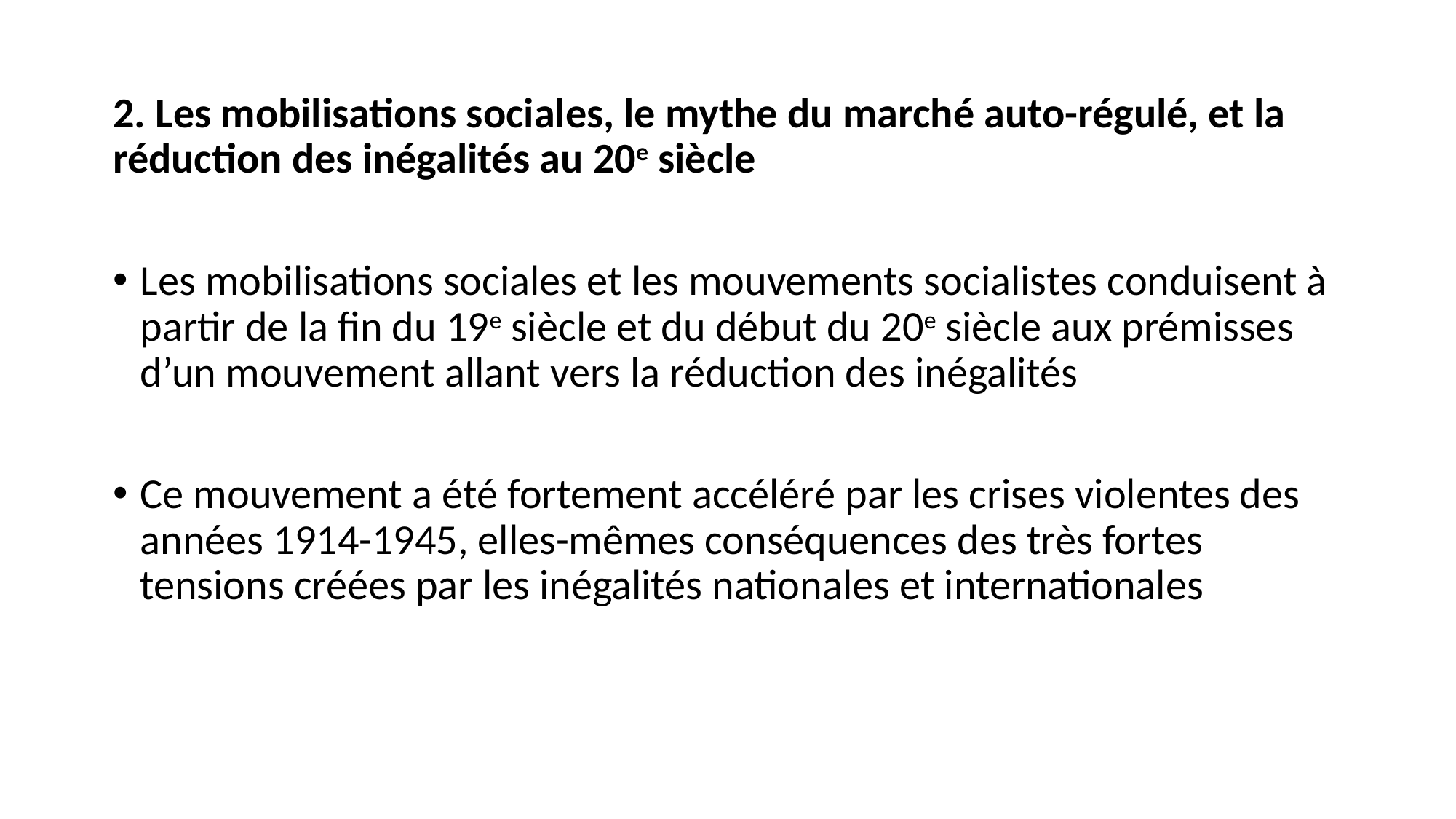

2. Les mobilisations sociales, le mythe du marché auto-régulé, et la réduction des inégalités au 20e siècle

Les mobilisations sociales et les mouvements socialistes conduisent à partir de la fin du 19e siècle et du début du 20e siècle aux prémisses d’un mouvement allant vers la réduction des inégalités

Ce mouvement a été fortement accéléré par les crises violentes des années 1914-1945, elles-mêmes conséquences des très fortes tensions créées par les inégalités nationales et internationales